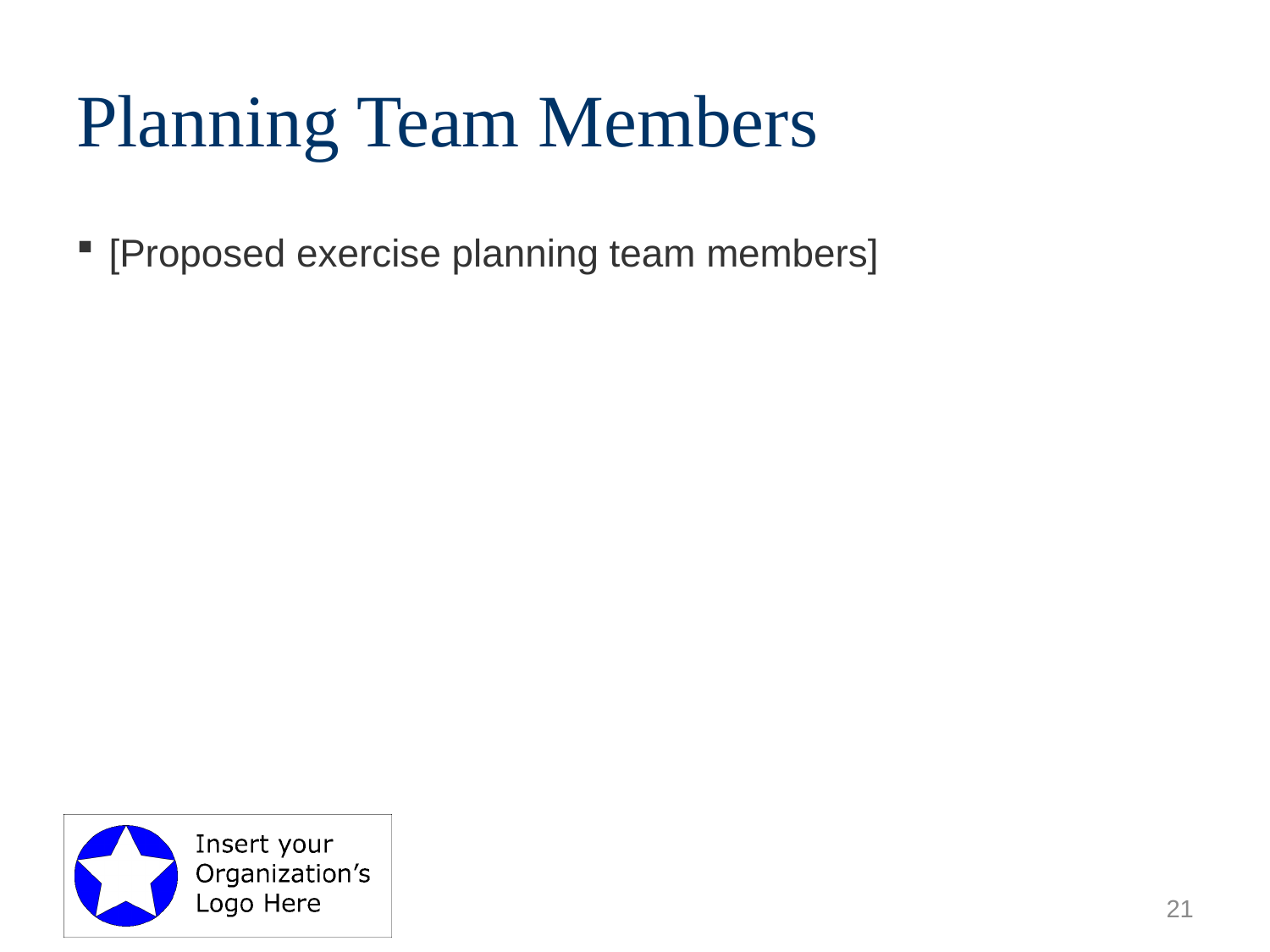

# Planning Team Members
[Proposed exercise planning team members]
21